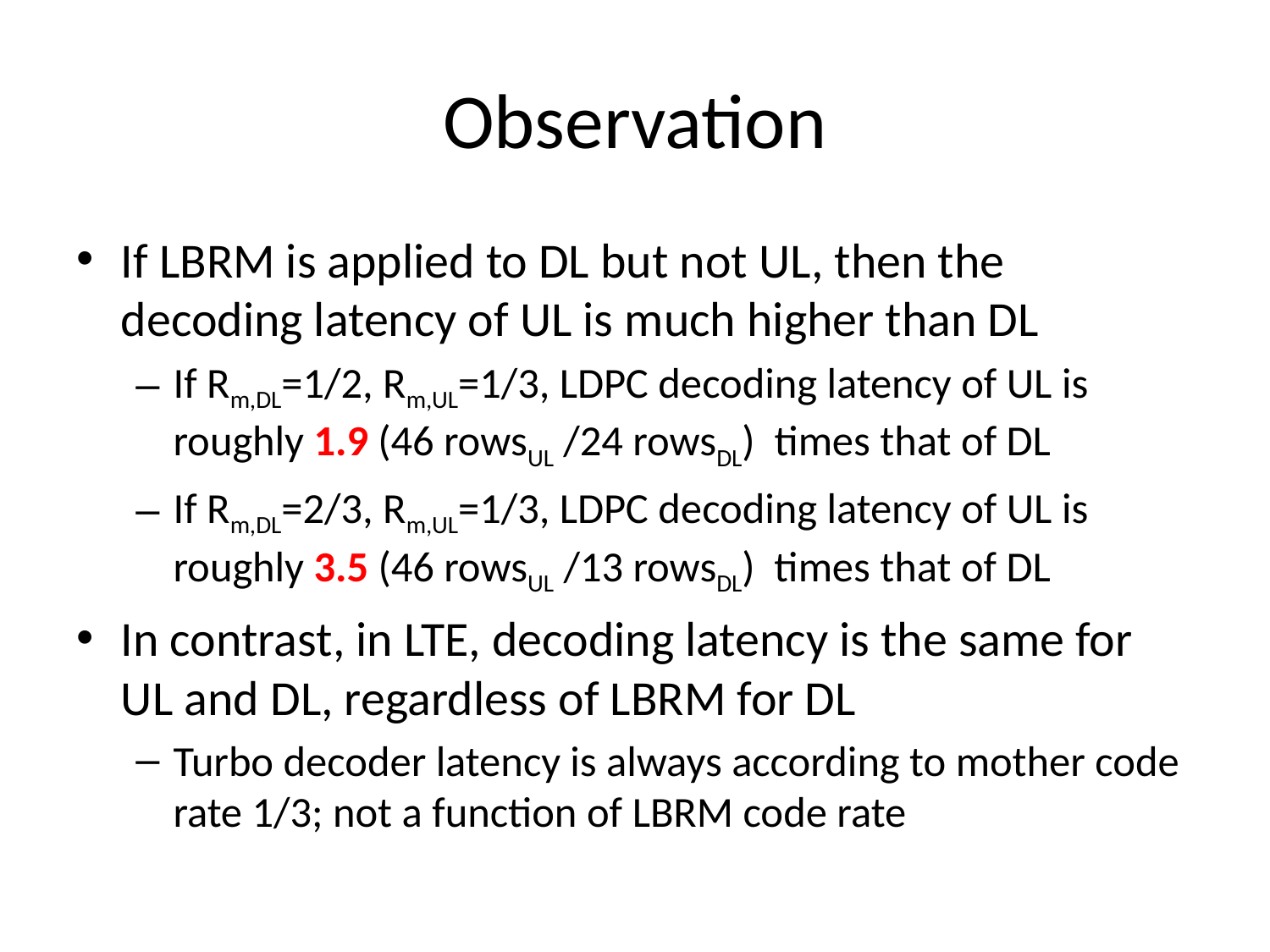

# Observation
If LBRM is applied to DL but not UL, then the decoding latency of UL is much higher than DL
If Rm,DL=1/2, Rm,UL=1/3, LDPC decoding latency of UL is roughly 1.9 (46 rowsUL /24 rowsDL)  times that of DL
If Rm,DL=2/3, Rm,UL=1/3, LDPC decoding latency of UL is roughly 3.5 (46 rowsUL /13 rowsDL)  times that of DL
In contrast, in LTE, decoding latency is the same for UL and DL, regardless of LBRM for DL
Turbo decoder latency is always according to mother code rate 1/3; not a function of LBRM code rate